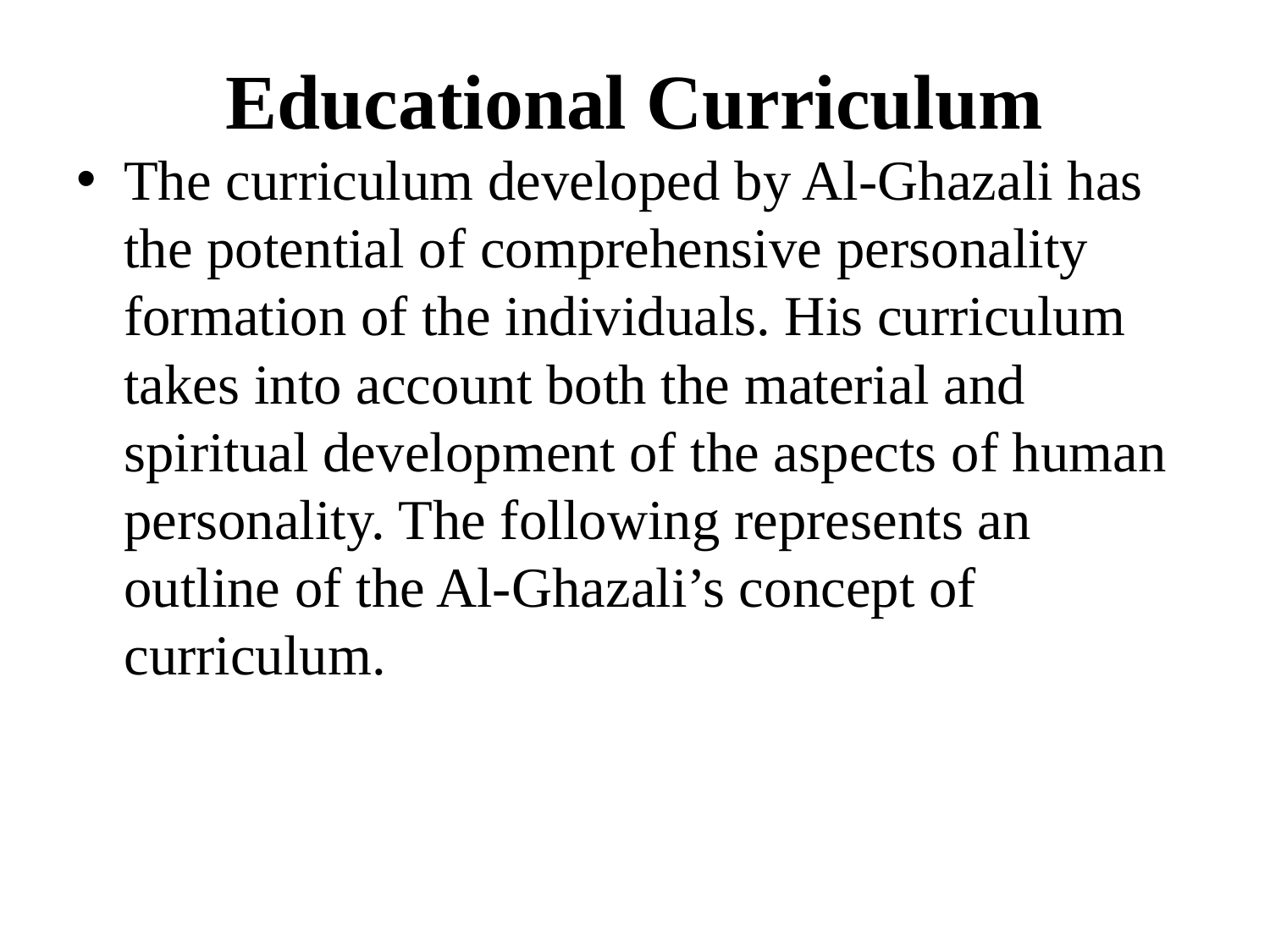

# Educational Curriculum
The curriculum developed by Al-Ghazali has the potential of comprehensive personality formation of the individuals. His curriculum takes into account both the material and spiritual development of the aspects of human personality. The following represents an outline of the Al-Ghazali’s concept of curriculum.